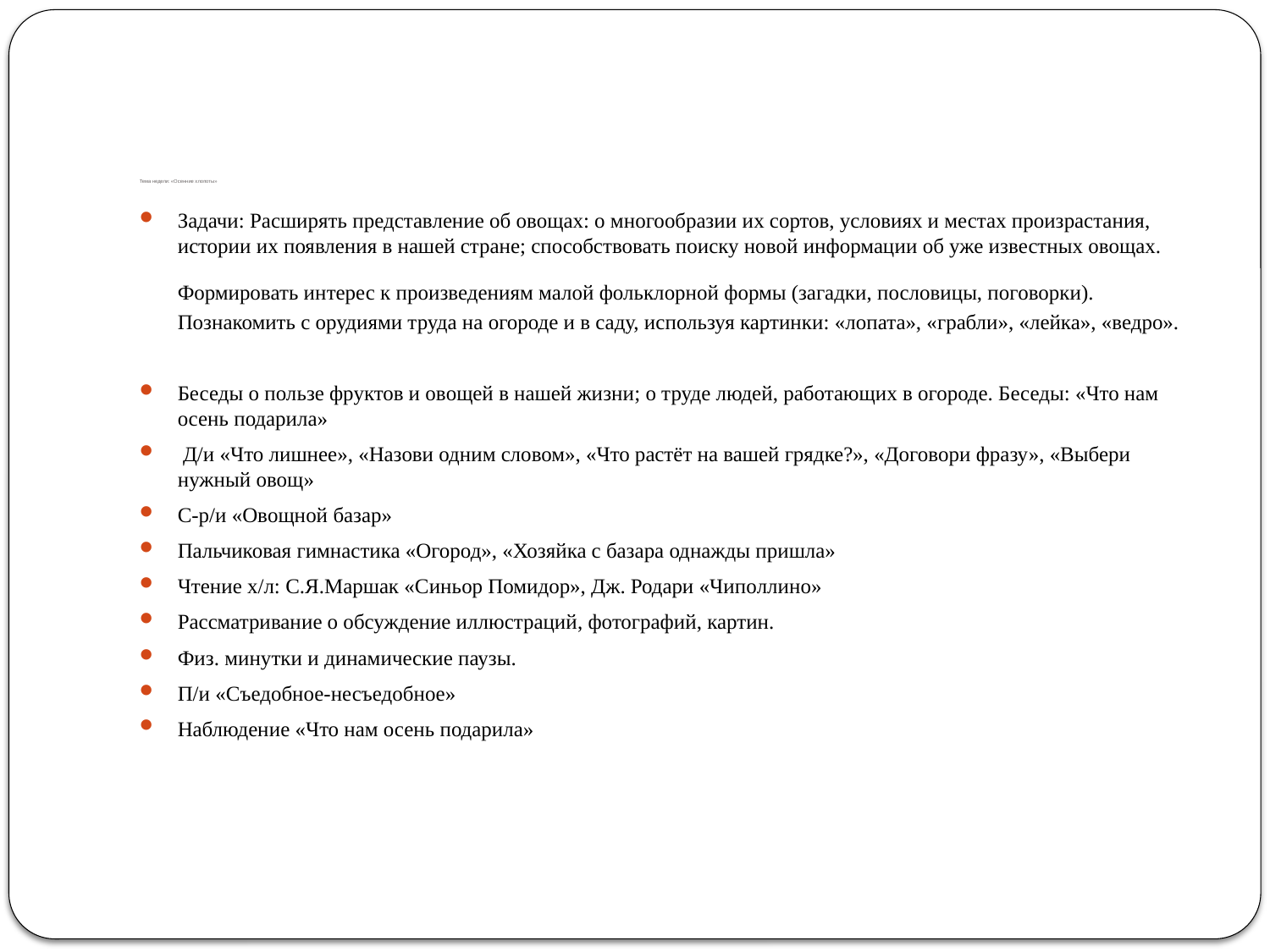

# Тема недели: «Осенние хлопоты»
Задачи: Расширять представление об овощах: о многообразии их сортов, условиях и местах произрастания, истории их появления в нашей стране; способствовать поиску новой информации об уже известных овощах. Формировать интерес к произведениям малой фольклорной формы (загадки, пословицы, поговорки). Познакомить с орудиями труда на огороде и в саду, используя картинки: «лопата», «грабли», «лейка», «ведро».

Беседы о пользе фруктов и овощей в нашей жизни; о труде людей, работающих в огороде. Беседы: «Что нам осень подарила»
 Д/и «Что лишнее», «Назови одним словом», «Что растёт на вашей грядке?», «Договори фразу», «Выбери нужный овощ»
С-р/и «Овощной базар»
Пальчиковая гимнастика «Огород», «Хозяйка с базара однажды пришла»
Чтение х/л: С.Я.Маршак «Синьор Помидор», Дж. Родари «Чиполлино»
Рассматривание о обсуждение иллюстраций, фотографий, картин.
Физ. минутки и динамические паузы.
П/и «Съедобное-несъедобное»
Наблюдение «Что нам осень подарила»